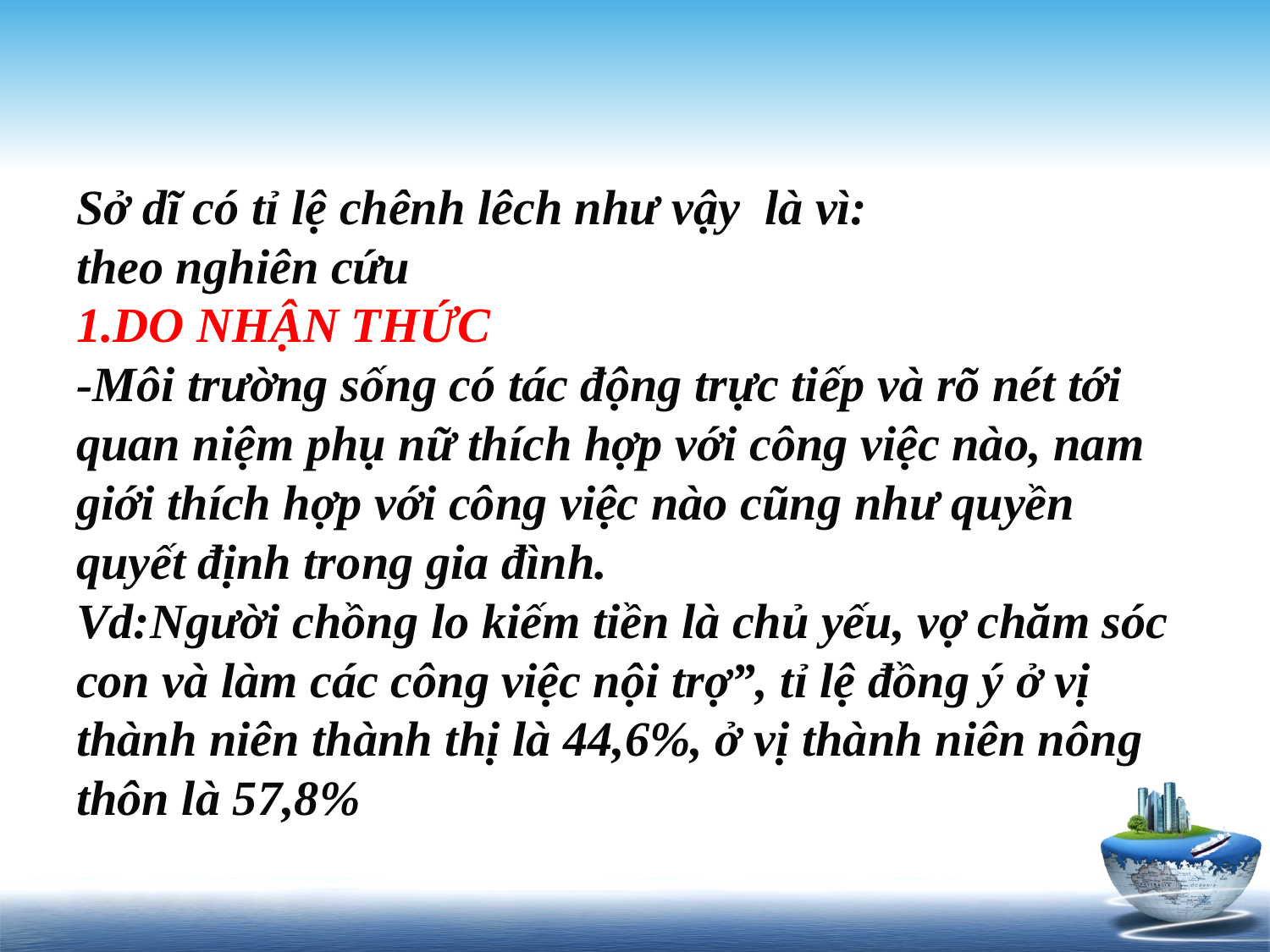

# Sở dĩ có tỉ lệ chênh lêch như vậy  là vì: theo nghiên cứu 1.DO NHẬN THỨC -Môi trường sống có tác động trực tiếp và rõ nét tới quan niệm phụ nữ thích hợp với công việc nào, nam giới thích hợp với công việc nào cũng như quyền quyết định trong gia đình. Vd:Người chồng lo kiếm tiền là chủ yếu, vợ chăm sóc con và làm các công việc nội trợ”, tỉ lệ đồng ý ở vị thành niên thành thị là 44,6%, ở vị thành niên nông thôn là 57,8%